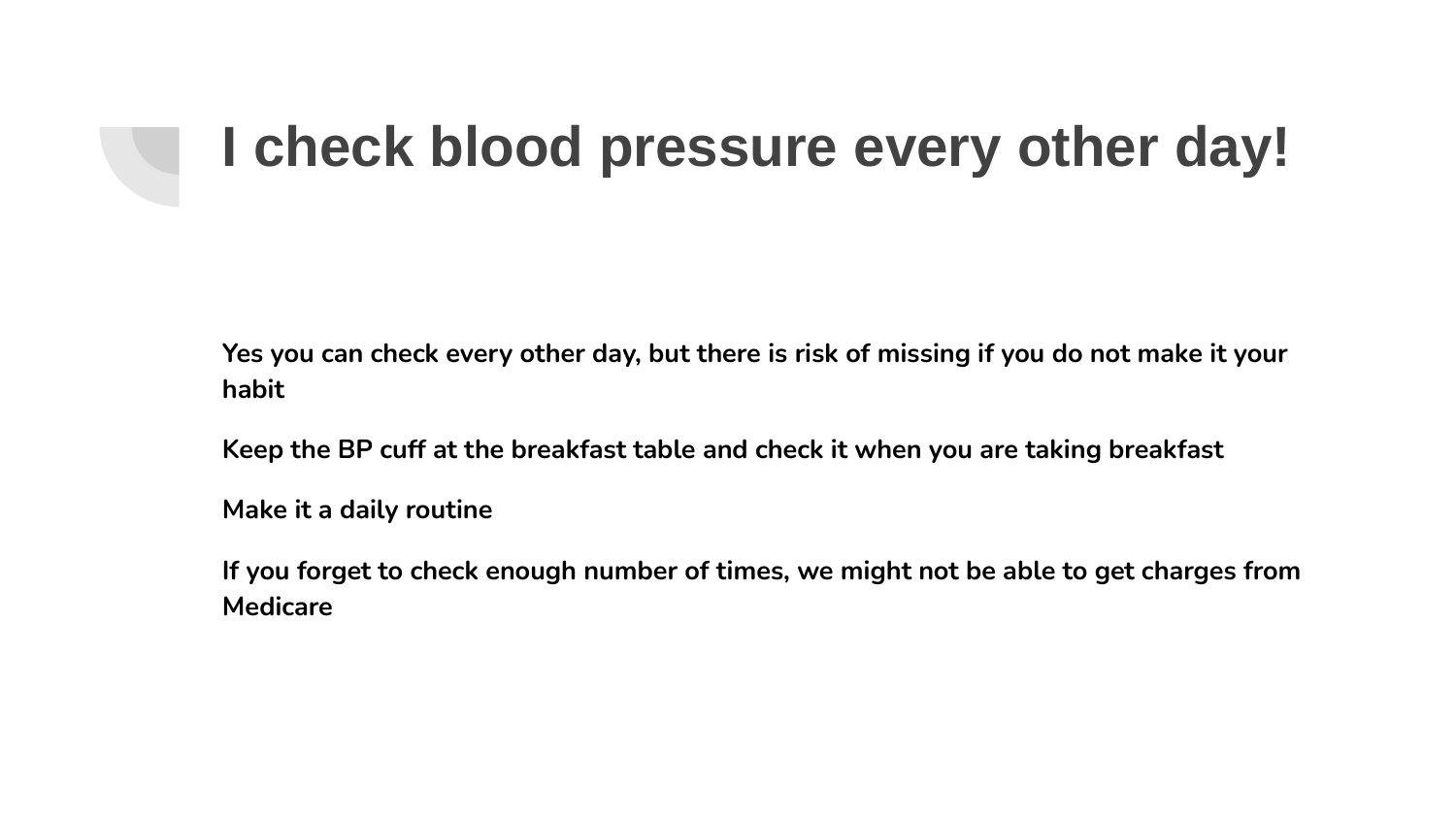

# I check blood pressure every other day!
Yes you can check every other day, but there is risk of missing if you do not make it your habit
Keep the BP cuff at the breakfast table and check it when you are taking breakfast
Make it a daily routine
If you forget to check enough number of times, we might not be able to get charges from Medicare